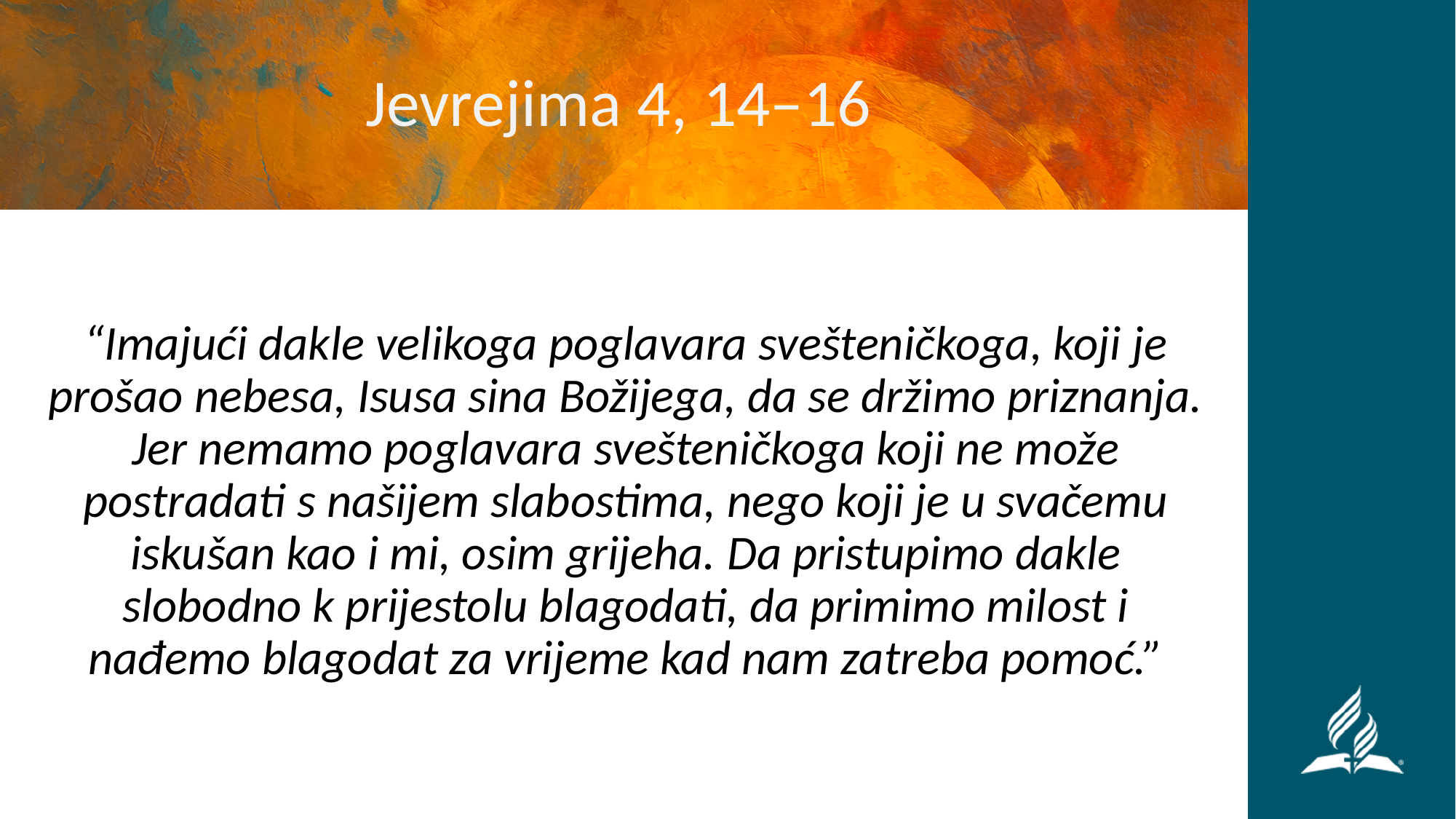

# Jevrejima 4, 14–16

“Imajući dakle velikoga poglavara svešteničkoga, koji je prošao nebesa, Isusa sina Božijega, da se držimo priznanja. Jer nemamo poglavara svešteničkoga koji ne može postradati s našijem slabostima, nego koji je u svačemu iskušan kao i mi, osim grijeha. Da pristupimo dakle slobodno k prijestolu blagodati, da primimo milost i nađemo blagodat za vrijeme kad nam zatreba pomoć.”